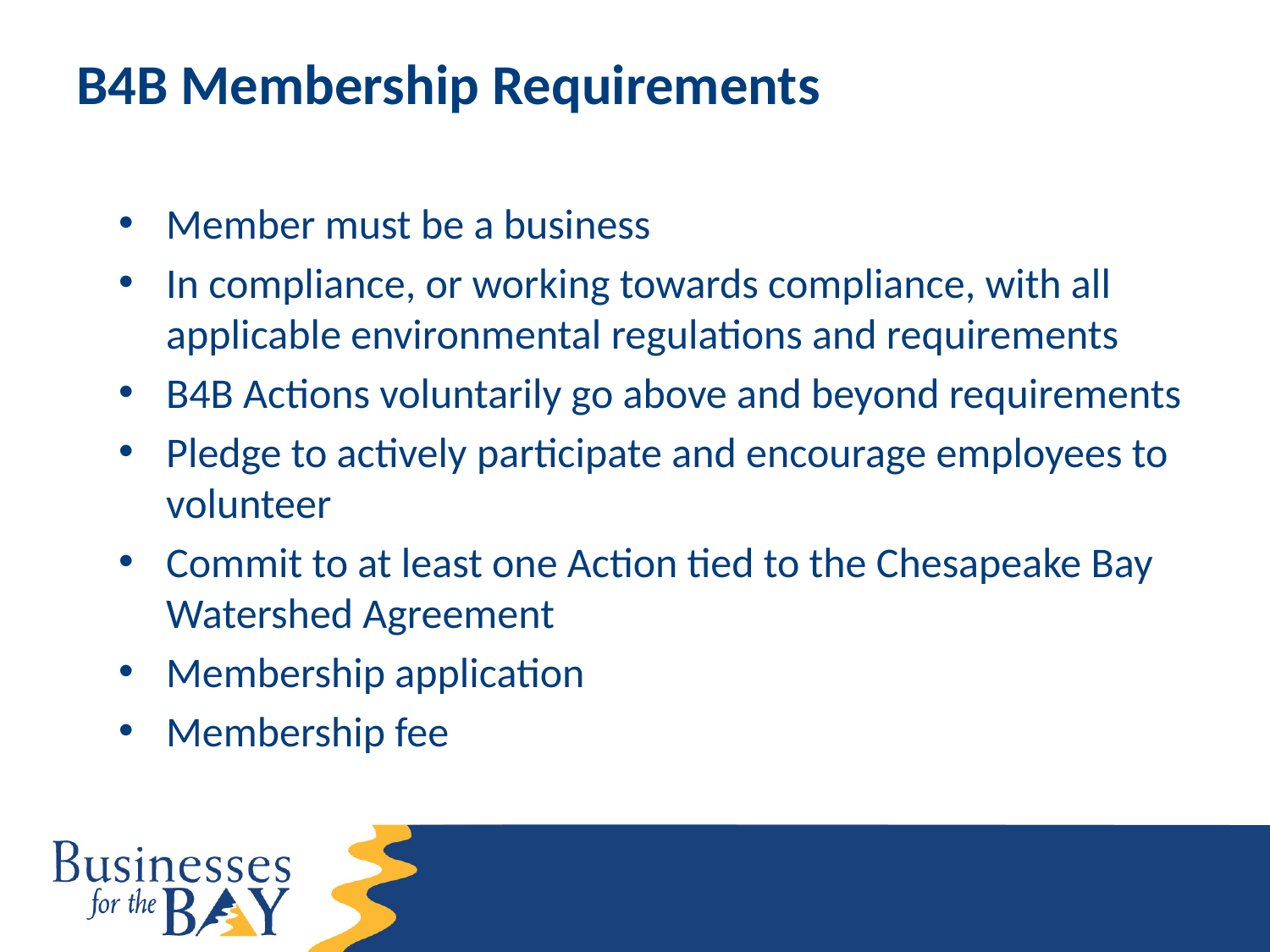

# B4B Membership Requirements
Member must be a business
In compliance, or working towards compliance, with all applicable environmental regulations and requirements
B4B Actions voluntarily go above and beyond requirements
Pledge to actively participate and encourage employees to volunteer
Commit to at least one Action tied to the Chesapeake Bay Watershed Agreement
Membership application
Membership fee